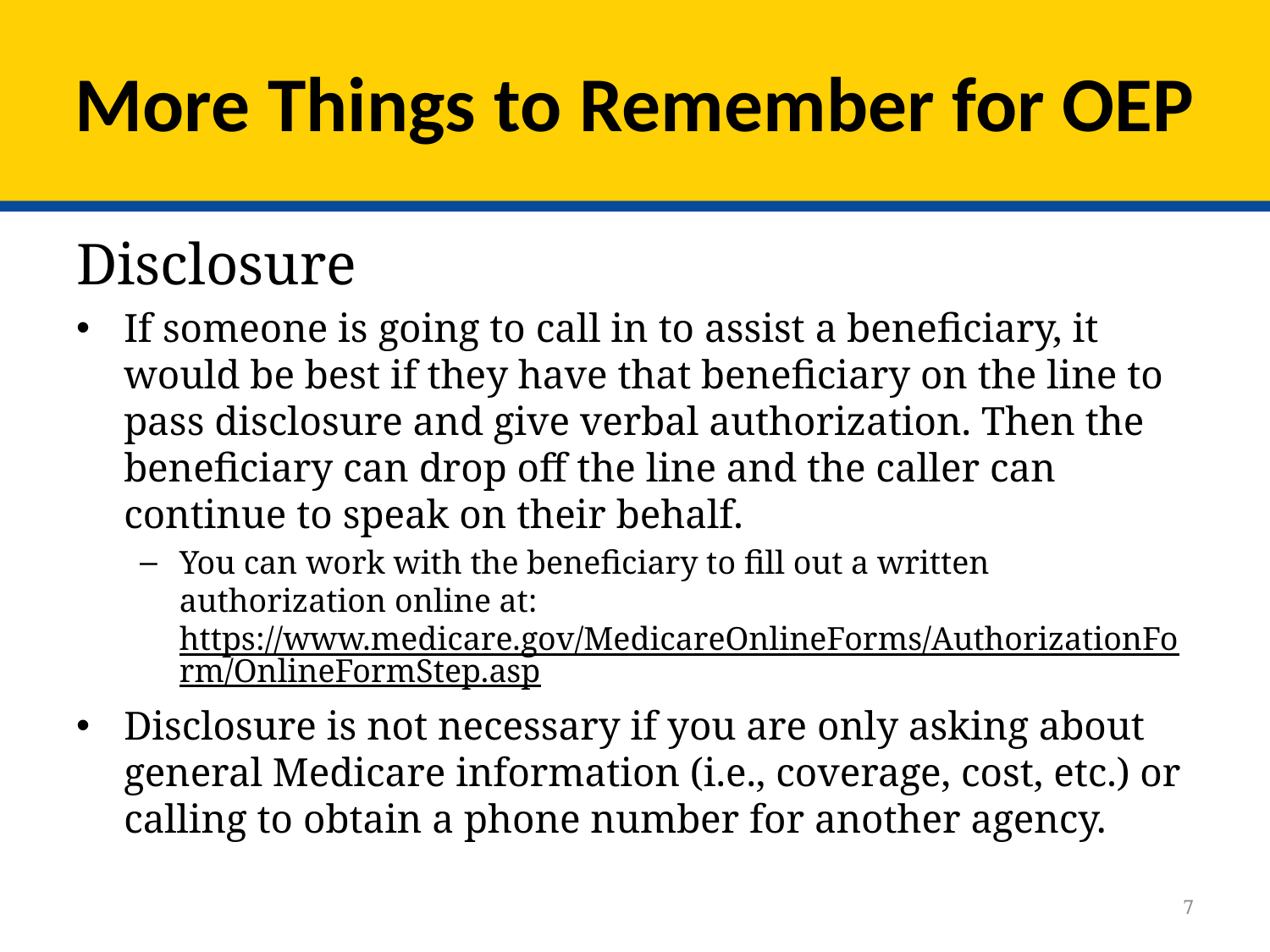

# More Things to Remember for OEP
Disclosure
If someone is going to call in to assist a beneficiary, it would be best if they have that beneficiary on the line to pass disclosure and give verbal authorization. Then the beneficiary can drop off the line and the caller can continue to speak on their behalf.
You can work with the beneficiary to fill out a written authorization online at:  https://www.medicare.gov/MedicareOnlineForms/AuthorizationForm/OnlineFormStep.asp
Disclosure is not necessary if you are only asking about general Medicare information (i.e., coverage, cost, etc.) or calling to obtain a phone number for another agency.
7